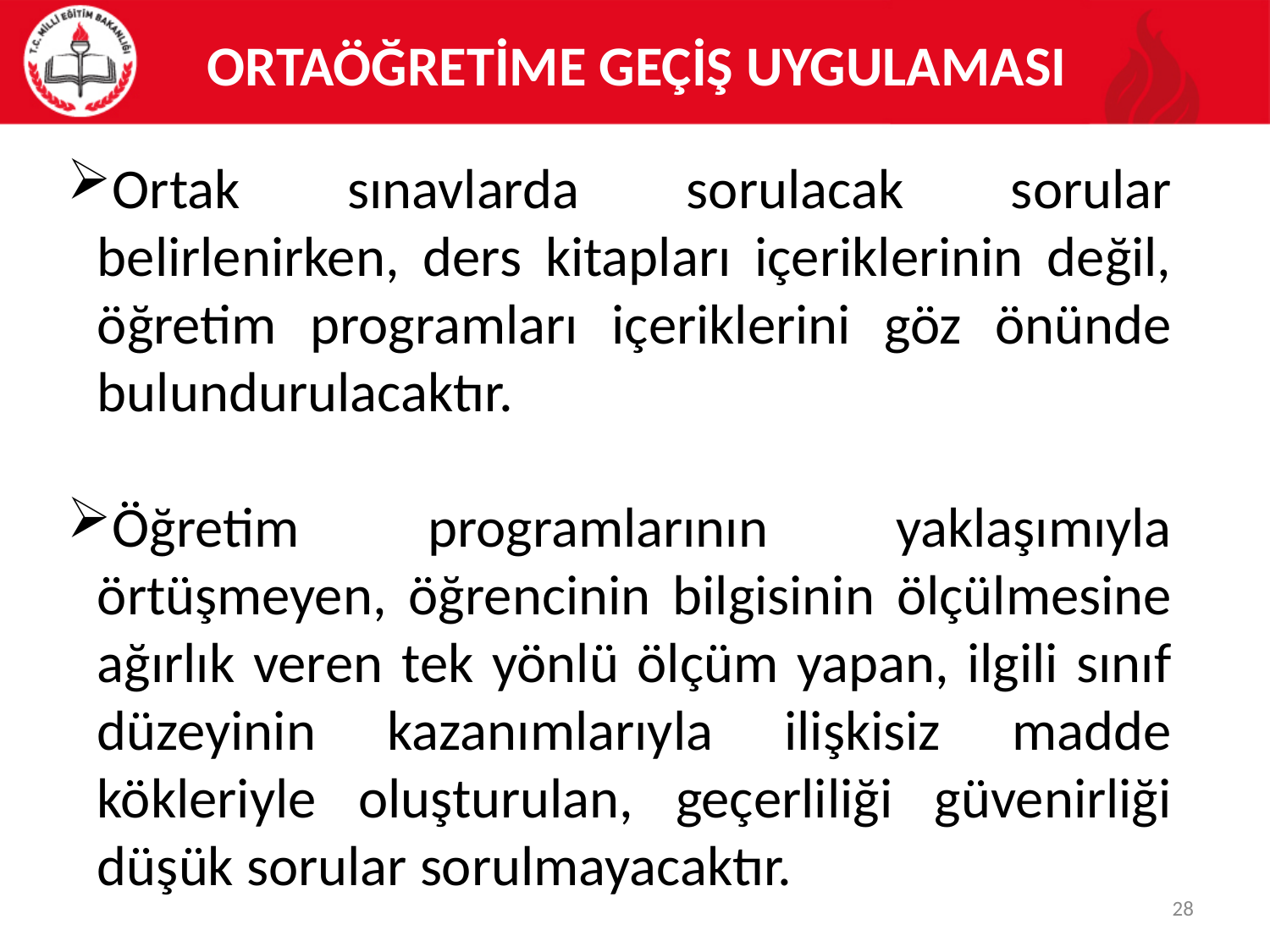

# ORTAÖĞRETİME GEÇİŞ UYGULAMASI
Ortak sınavlarda sorulacak sorular belirlenirken, ders kitapları içeriklerinin değil, öğretim programları içeriklerini göz önünde bulundurulacaktır.

Öğretim programlarının yaklaşımıyla örtüşmeyen, öğrencinin bilgisinin ölçülmesine ağırlık veren tek yönlü ölçüm yapan, ilgili sınıf düzeyinin kazanımlarıyla ilişkisiz madde kökleriyle oluşturulan, geçerliliği güvenirliği düşük sorular sorulmayacaktır.

28